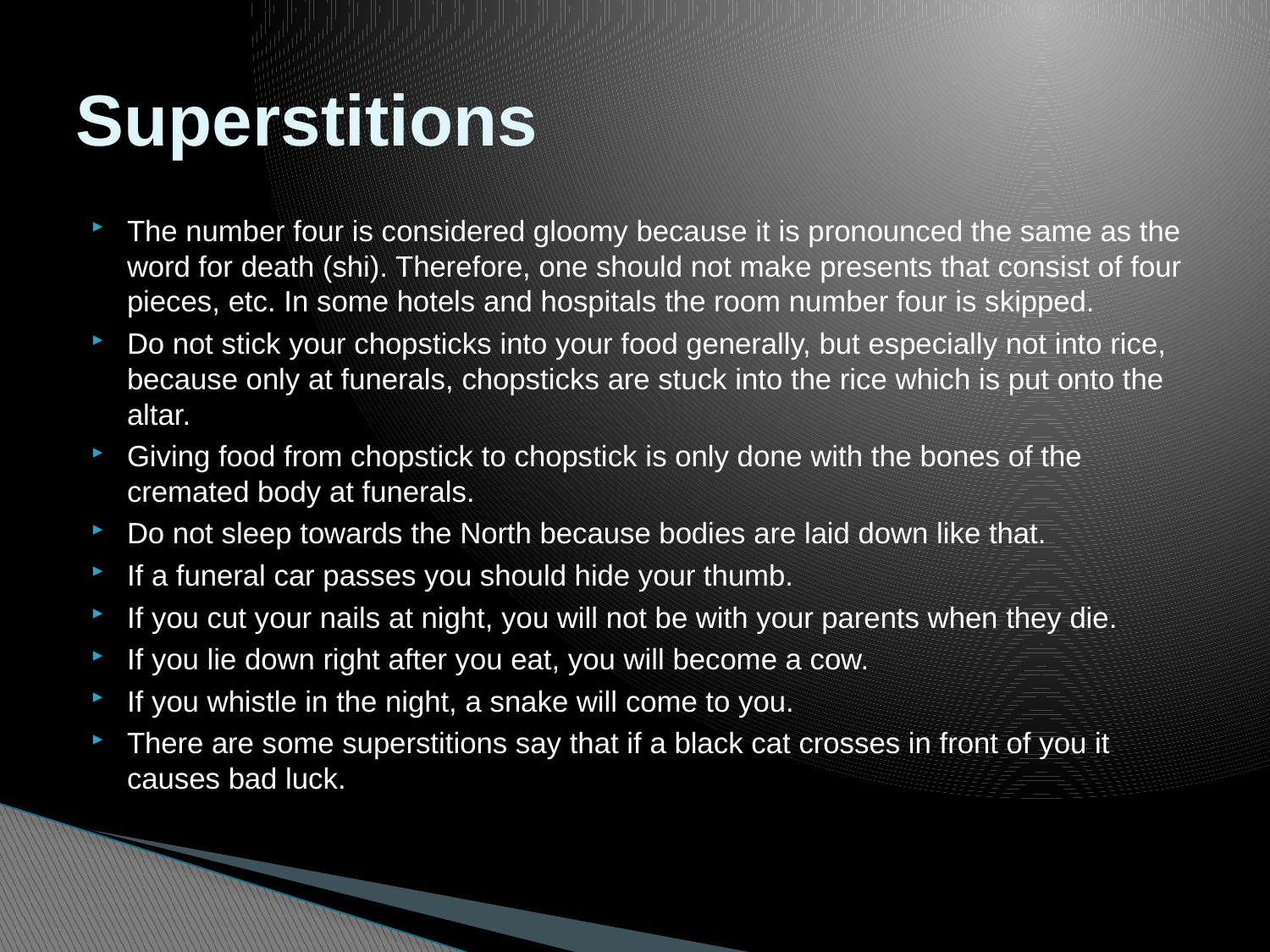

# Superstitions
The number four is considered gloomy because it is pronounced the same as the word for death (shi). Therefore, one should not make presents that consist of four pieces, etc. In some hotels and hospitals the room number four is skipped.
Do not stick your chopsticks into your food generally, but especially not into rice, because only at funerals, chopsticks are stuck into the rice which is put onto the altar.
Giving food from chopstick to chopstick is only done with the bones of the cremated body at funerals.
Do not sleep towards the North because bodies are laid down like that.
If a funeral car passes you should hide your thumb.
If you cut your nails at night, you will not be with your parents when they die.
If you lie down right after you eat, you will become a cow.
If you whistle in the night, a snake will come to you.
There are some superstitions say that if a black cat crosses in front of you it causes bad luck.